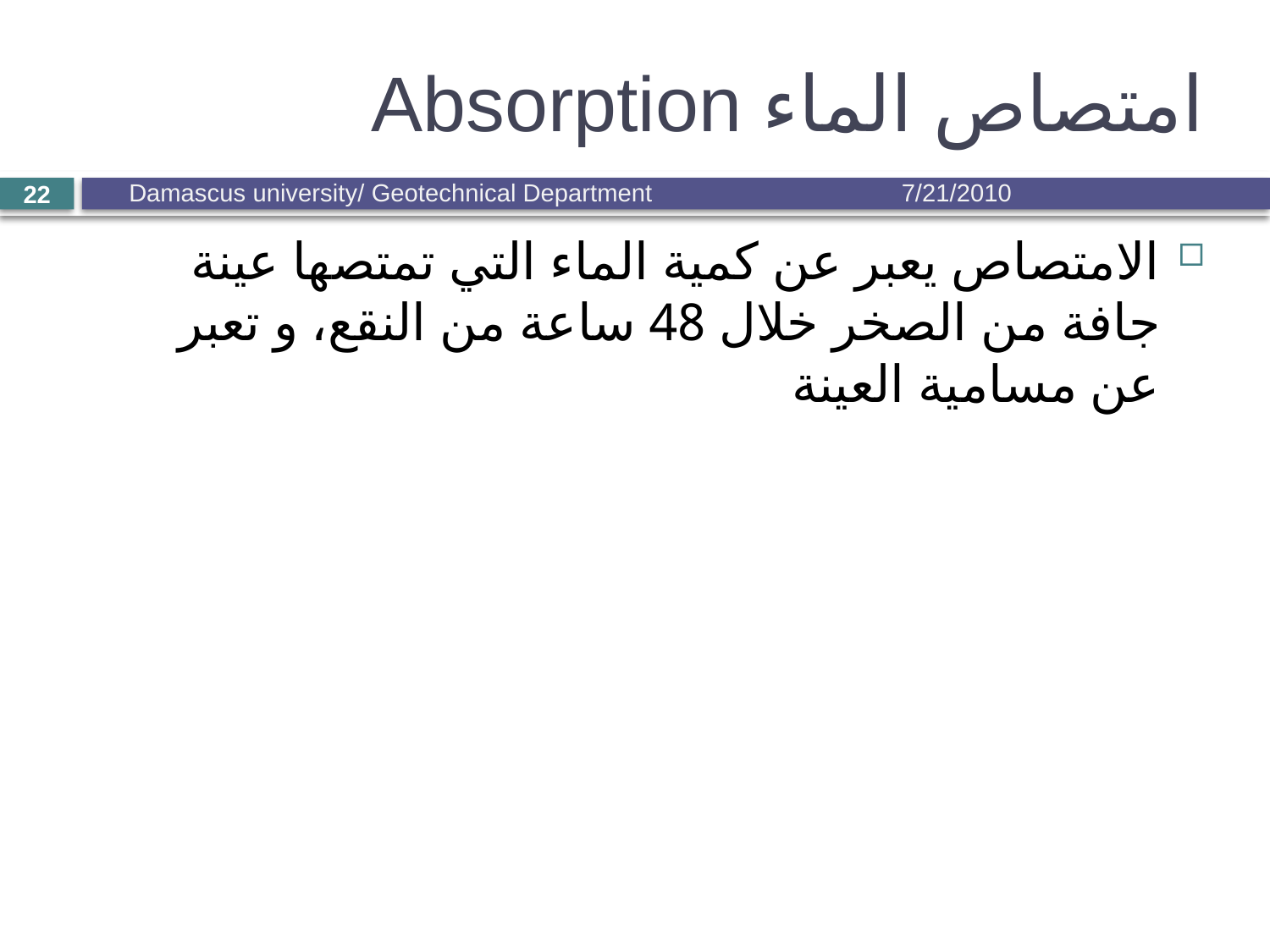

# امتصاص الماء Absorption
Damascus university/ Geotechnical Department
7/21/2010
22
الامتصاص يعبر عن كمية الماء التي تمتصها عينة جافة من الصخر خلال 48 ساعة من النقع، و تعبر عن مسامية العينة